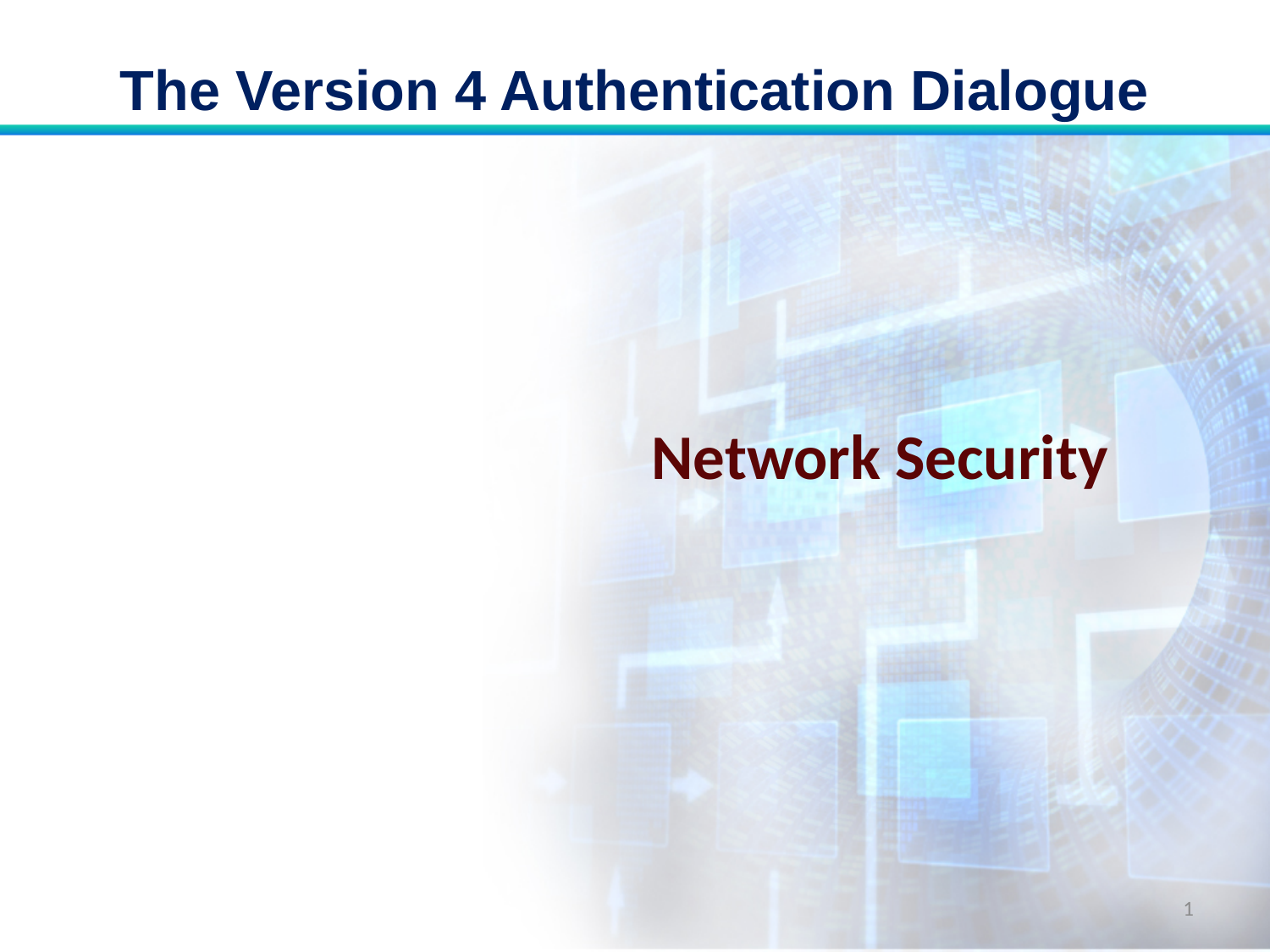

# The Version 4 Authentication Dialogue
Network Security
1